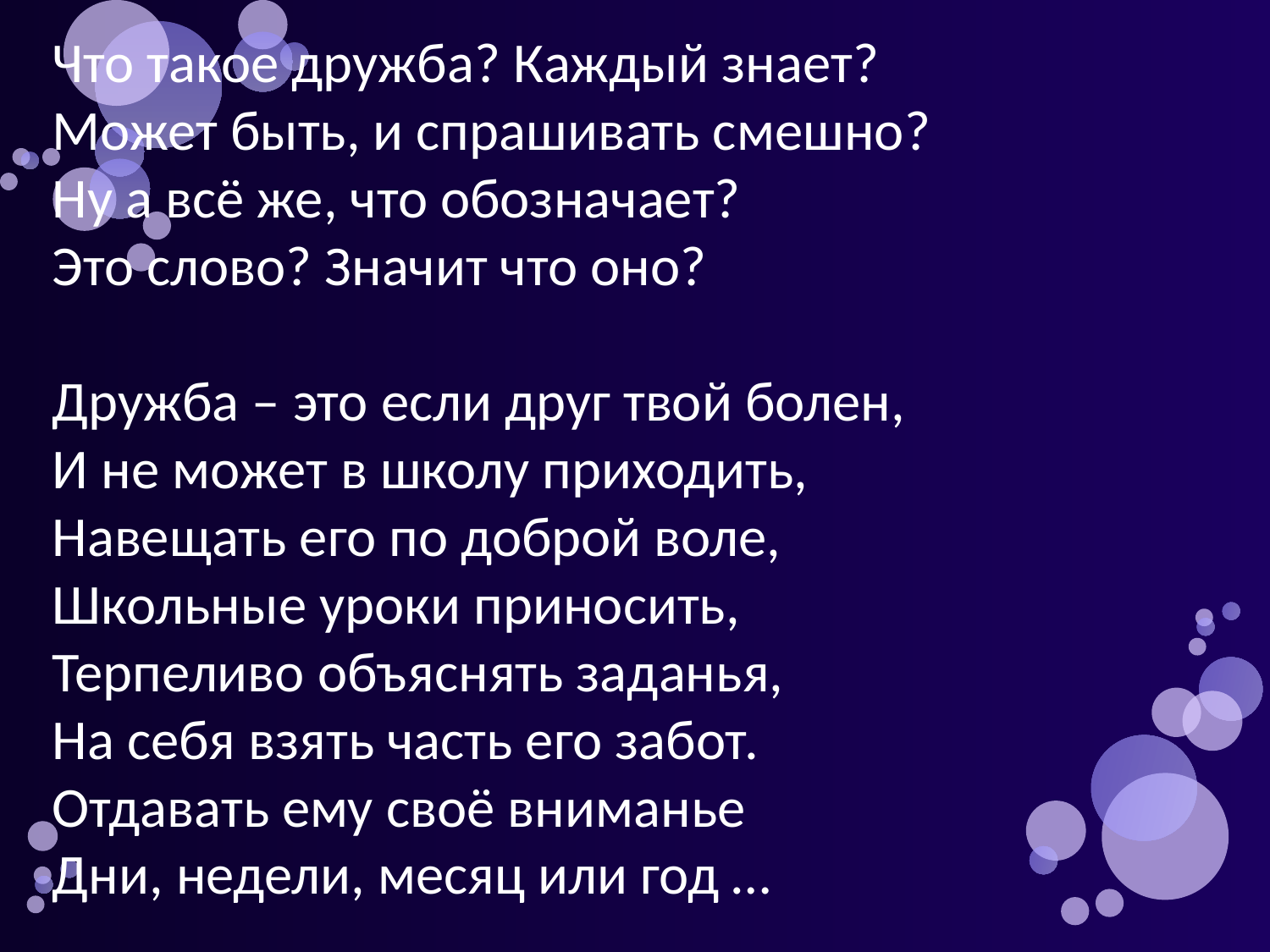

Что такое дружба? Каждый знает?
Может быть, и спрашивать смешно?
Ну а всё же, что обозначает?
Это слово? Значит что оно?
Дружба – это если друг твой болен,
И не может в школу приходить,
Навещать его по доброй воле,
Школьные уроки приносить,
Терпеливо объяснять заданья,
На себя взять часть его забот.
Отдавать ему своё вниманье
Дни, недели, месяц или год …